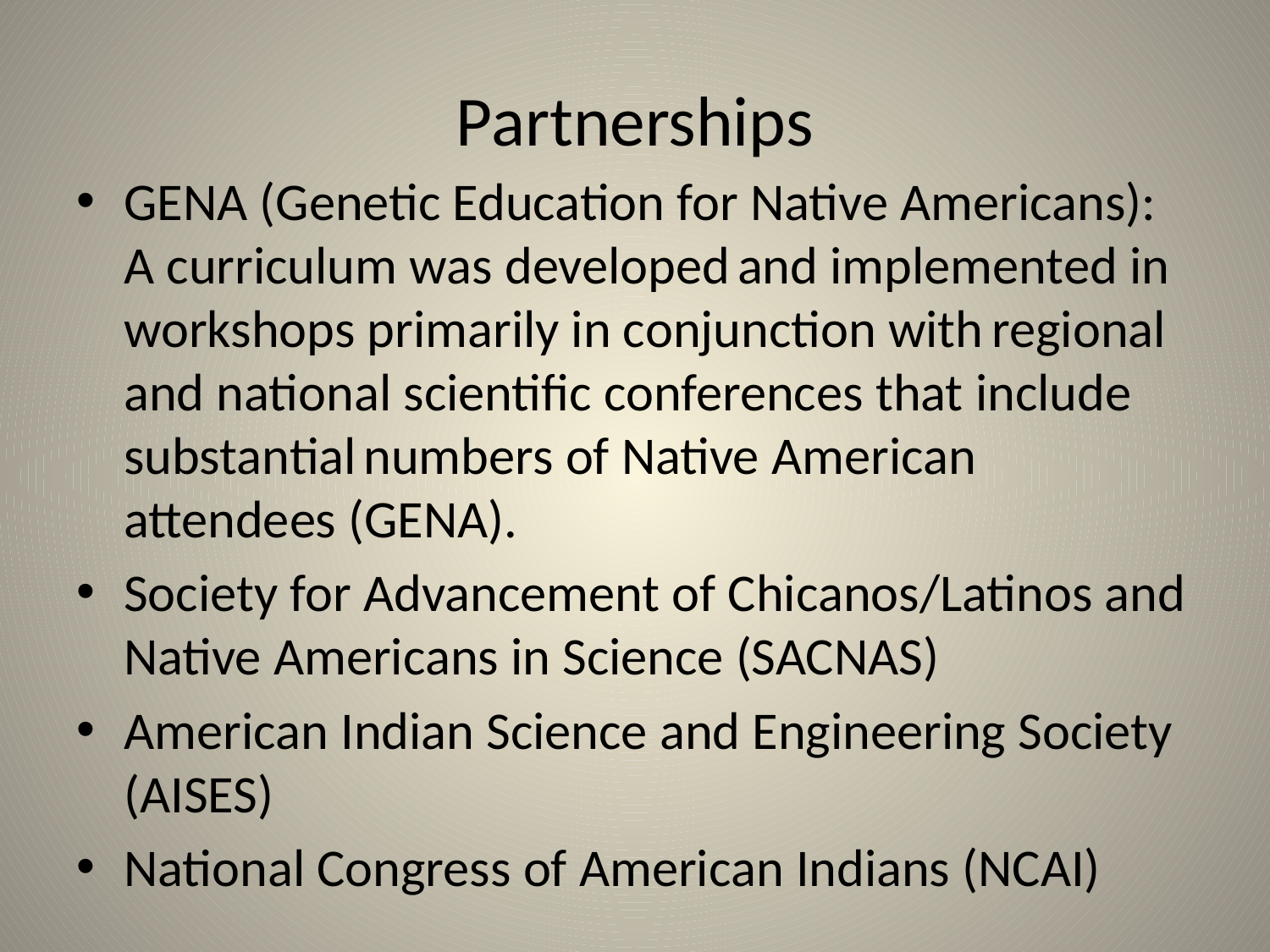

# Partnerships
GENA (Genetic Education for Native Americans): A curriculum was developed and implemented in workshops primarily in conjunction with regional and national scientific conferences that include substantial numbers of Native American attendees (GENA).
Society for Advancement of Chicanos/Latinos and Native Americans in Science (SACNAS)
American Indian Science and Engineering Society (AISES)
National Congress of American Indians (NCAI)